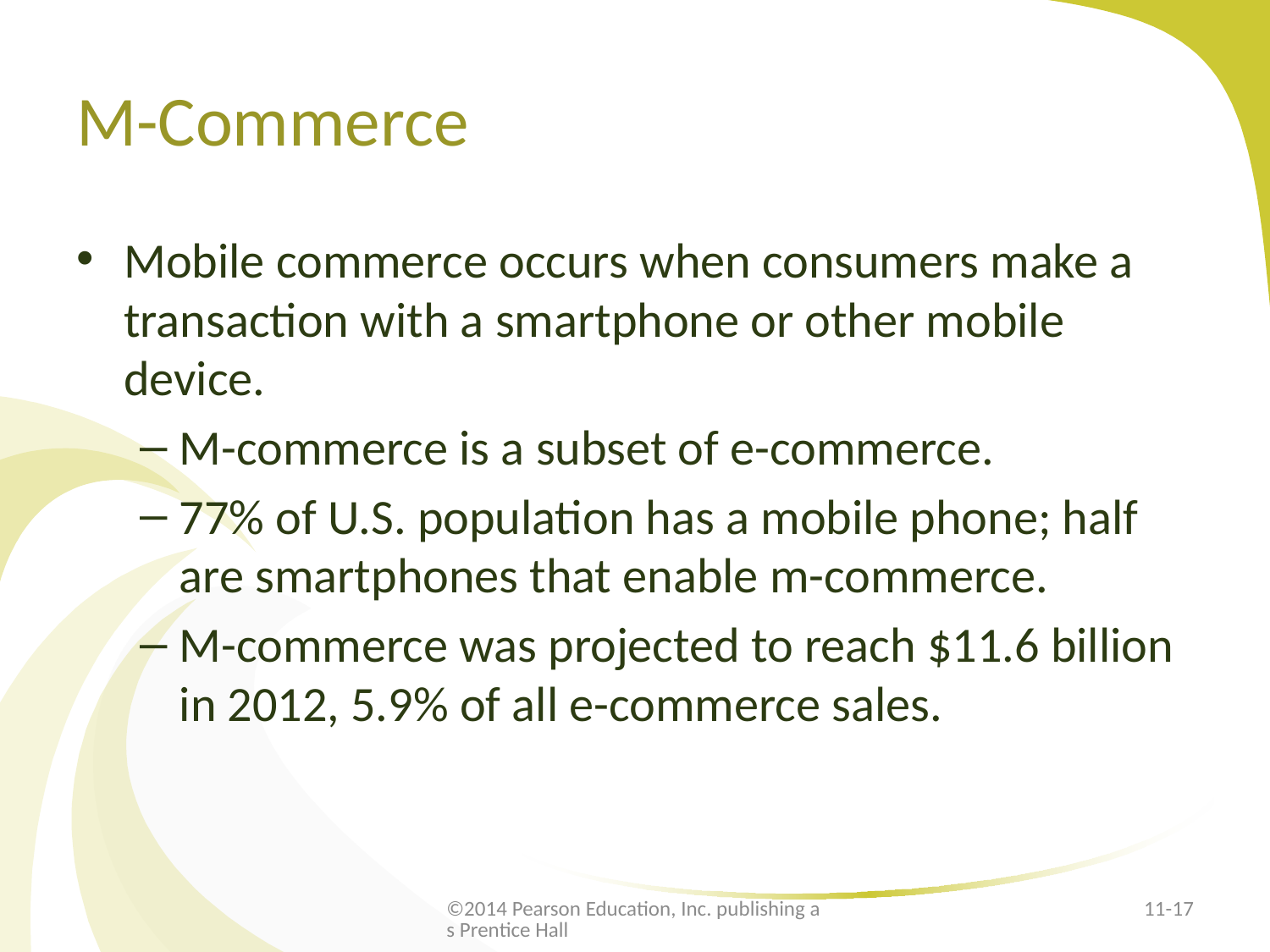

# M-Commerce
Mobile commerce occurs when consumers make a transaction with a smartphone or other mobile device.
M-commerce is a subset of e-commerce.
77% of U.S. population has a mobile phone; half are smartphones that enable m-commerce.
M-commerce was projected to reach $11.6 billion in 2012, 5.9% of all e-commerce sales.
©2014 Pearson Education, Inc. publishing as Prentice Hall
11-17